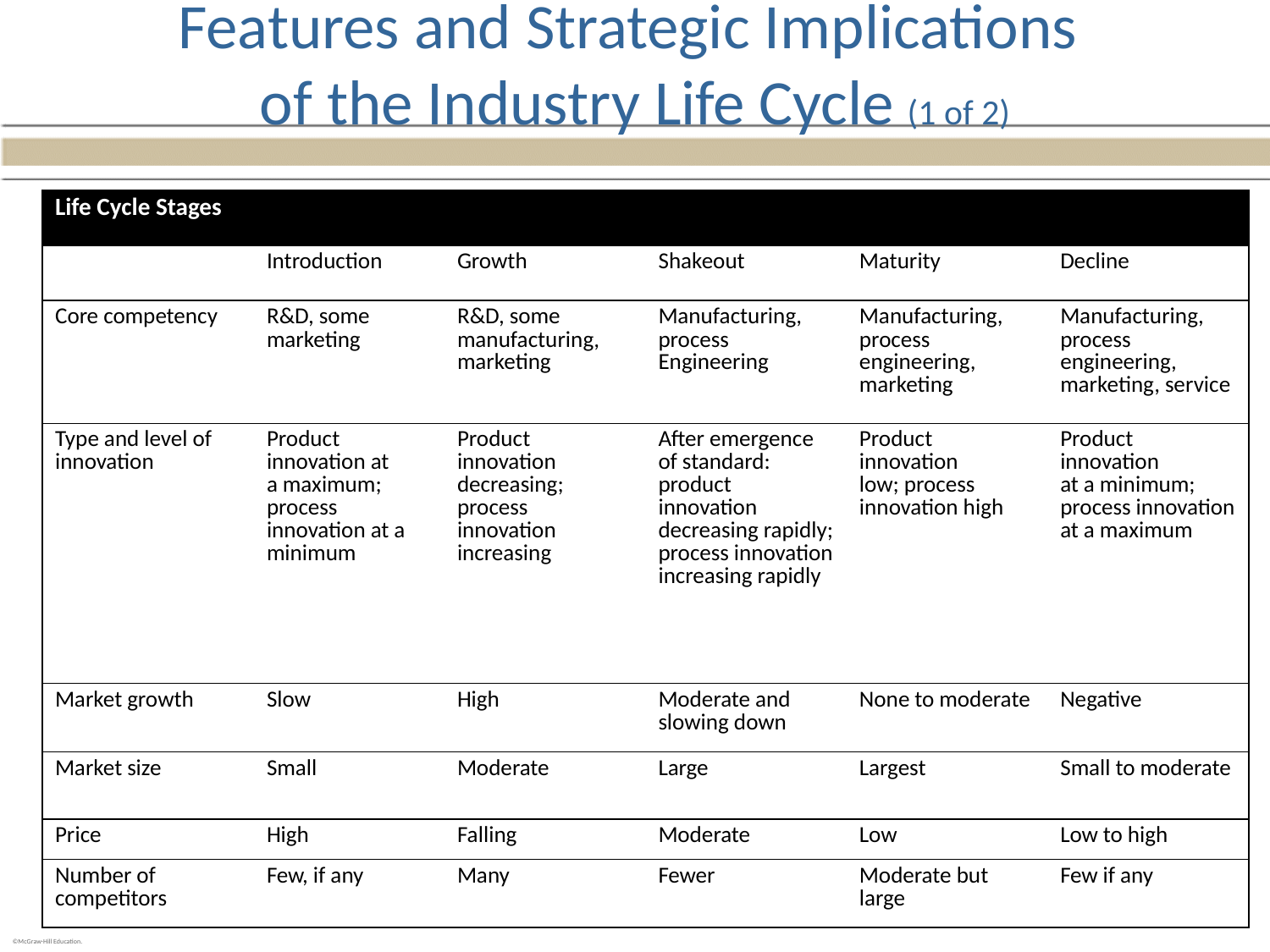

# Features and Strategic Implications of the Industry Life Cycle (1 of 2)
| Life Cycle Stages |  |  |  |  |  |
| --- | --- | --- | --- | --- | --- |
|  | Introduction | Growth | Shakeout | Maturity | Decline |
| Core competency | R&D, some marketing | R&D, some manufacturing, marketing | Manufacturing, process Engineering | Manufacturing, process engineering, marketing | Manufacturing, process engineering, marketing, service |
| Type and level of innovation | Product innovation at a maximum; process innovation at a minimum | Product innovation decreasing; process innovation increasing | After emergence of standard: product innovation decreasing rapidly; process innovation increasing rapidly | Product innovation low; process innovation high | Product innovation at a minimum; process innovation at a maximum |
| Market growth | Slow | High | Moderate and slowing down | None to moderate | Negative |
| Market size | Small | Moderate | Large | Largest | Small to moderate |
| Price | High | Falling | Moderate | Low | Low to high |
| Number of competitors | Few, if any | Many | Fewer | Moderate but large | Few if any |